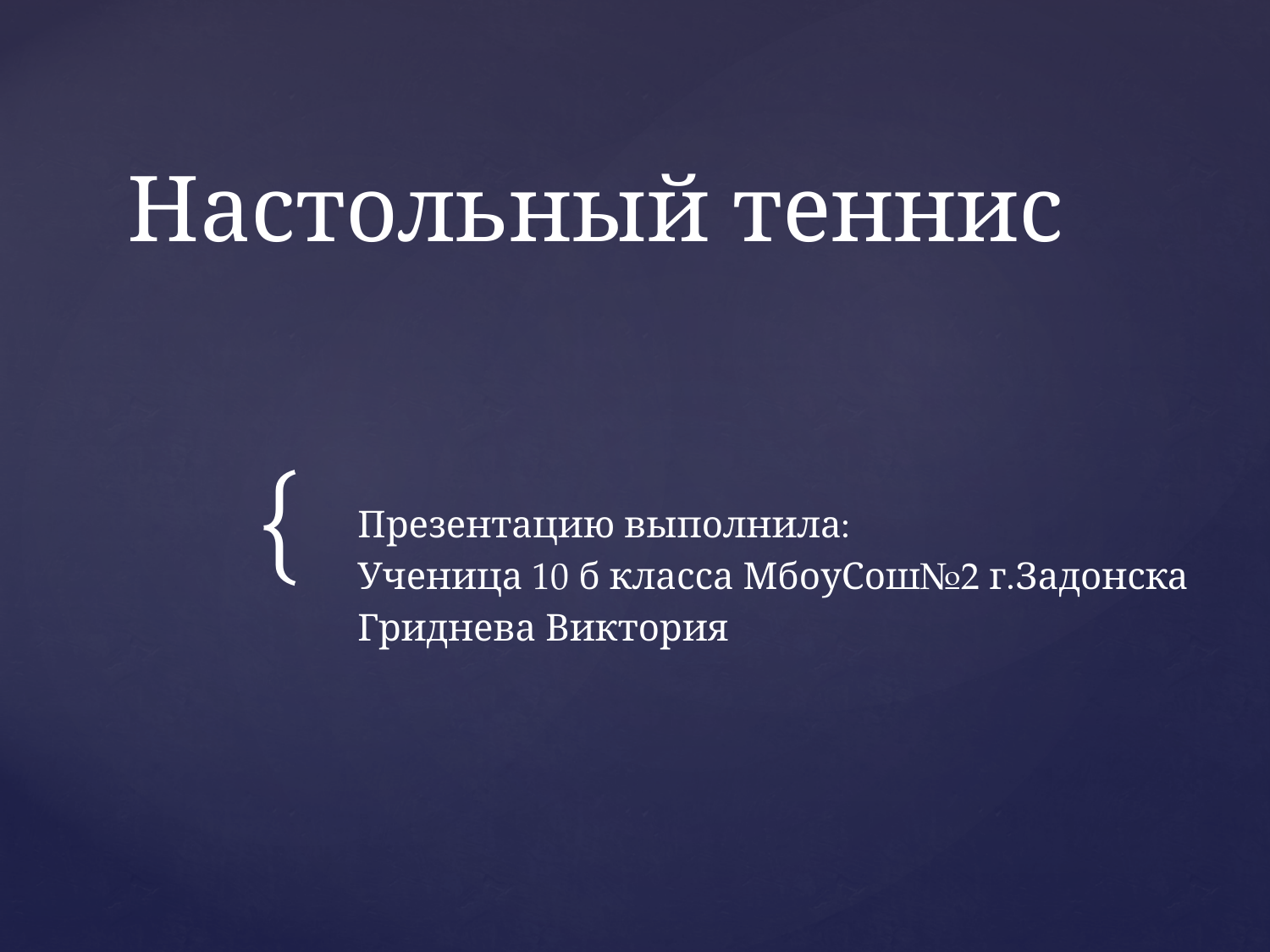

# Настольный теннис
Презентацию выполнила:
Ученица 10 б класса МбоуСош№2 г.Задонска
Гриднева Виктория